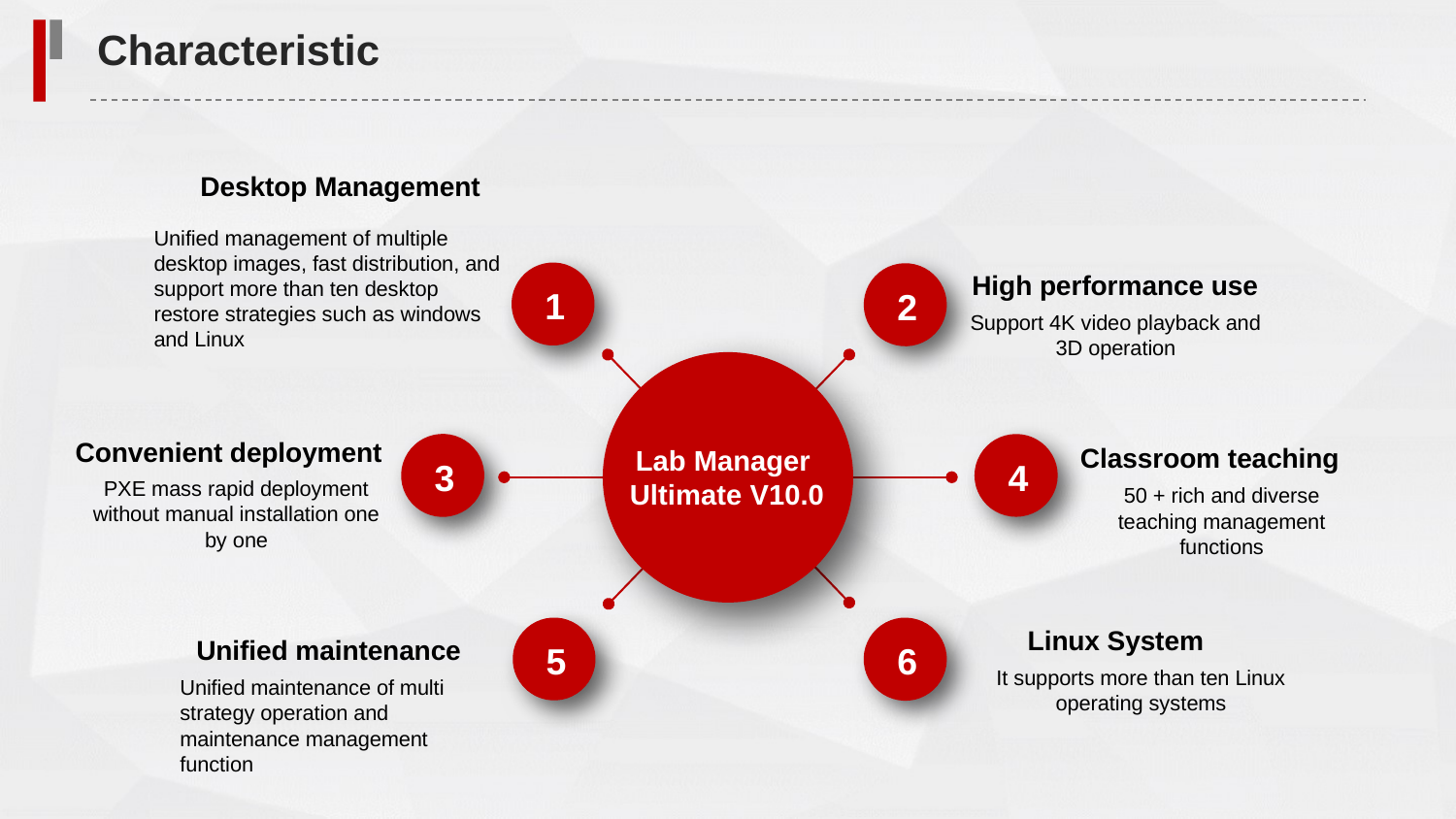

Characteristic

Desktop Management
Unified management of multiple desktop images, fast distribution, and support more than ten desktop restore strategies such as windows and Linux
High performance use

1
2
Support 4K video playback and 3D operation

Convenient deployment

Classroom teaching
Lab Manager
Ultimate V10.0
3
4
PXE mass rapid deployment without manual installation one by one
50 + rich and diverse teaching management functions
Linux System

Unified maintenance
5
6
It supports more than ten Linux operating systems
Unified maintenance of multi strategy operation and maintenance management function